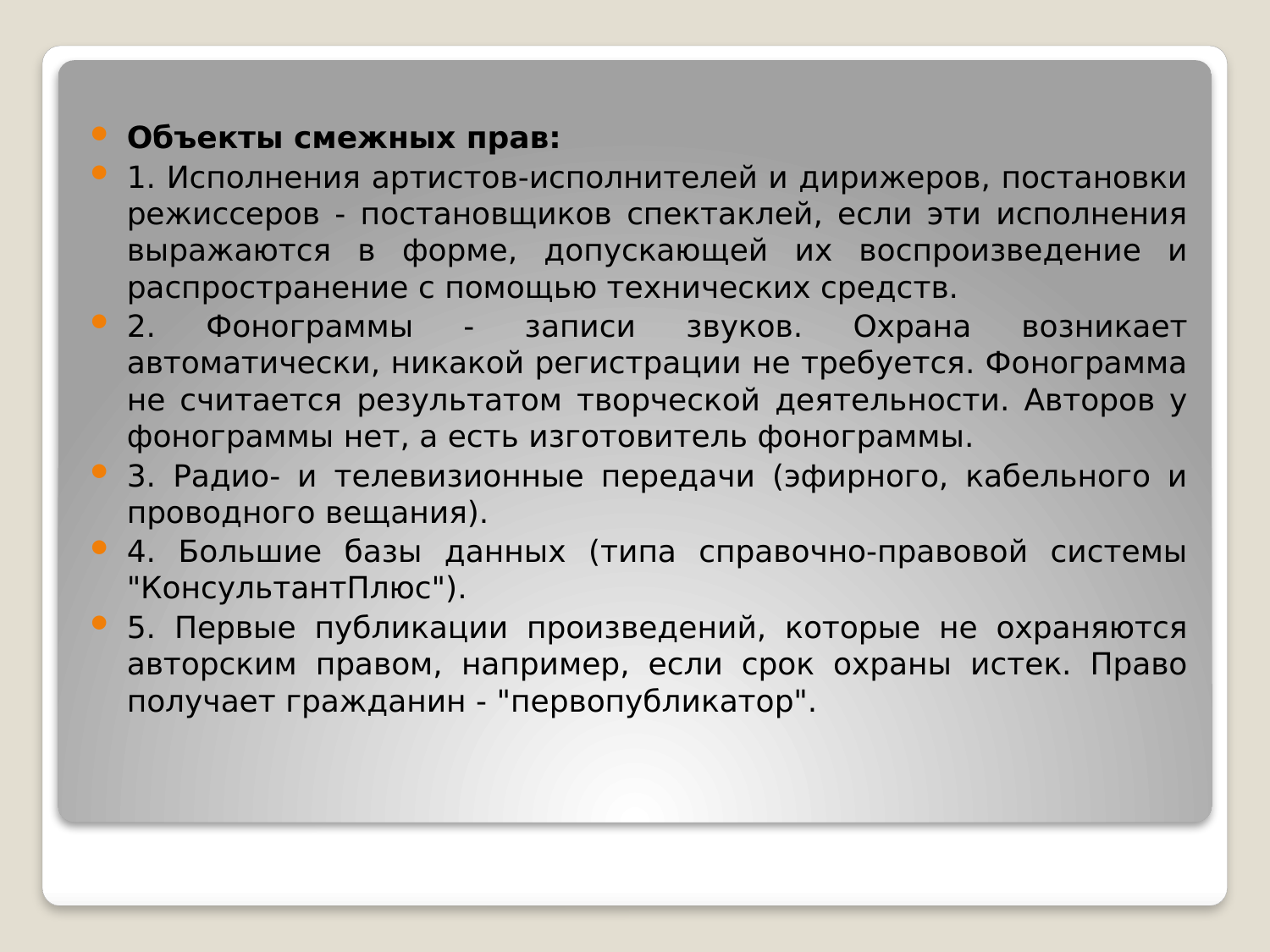

Объекты смежных прав:
1. Исполнения артистов-исполнителей и дирижеров, постановки режиссеров - постановщиков спектаклей, если эти исполнения выражаются в форме, допускающей их воспроизведение и распространение с помощью технических средств.
2. Фонограммы - записи звуков. Охрана возникает автоматически, никакой регистрации не требуется. Фонограмма не считается результатом творческой деятельности. Авторов у фонограммы нет, а есть изготовитель фонограммы.
3. Радио- и телевизионные передачи (эфирного, кабельного и проводного вещания).
4. Большие базы данных (типа справочно-правовой системы "КонсультантПлюс").
5. Первые публикации произведений, которые не охраняются авторским правом, например, если срок охраны истек. Право получает гражданин - "первопубликатор".

#